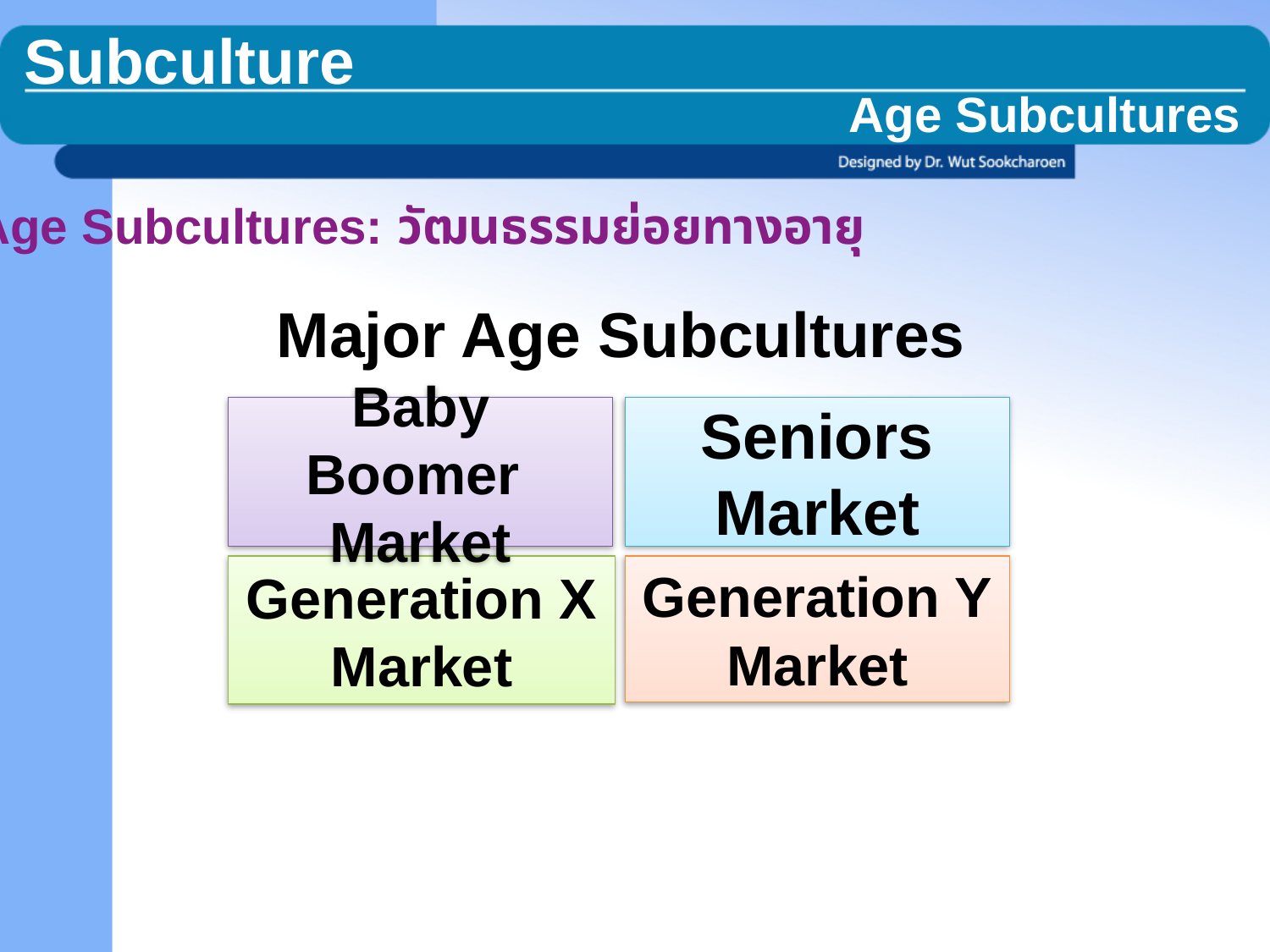

Subculture
Age Subcultures
Age Subcultures: วัฒนธรรมย่อยทางอายุ
Major Age Subcultures
Baby Boomer
Market
Seniors
Market
Generation X
Market
Generation Y
Market